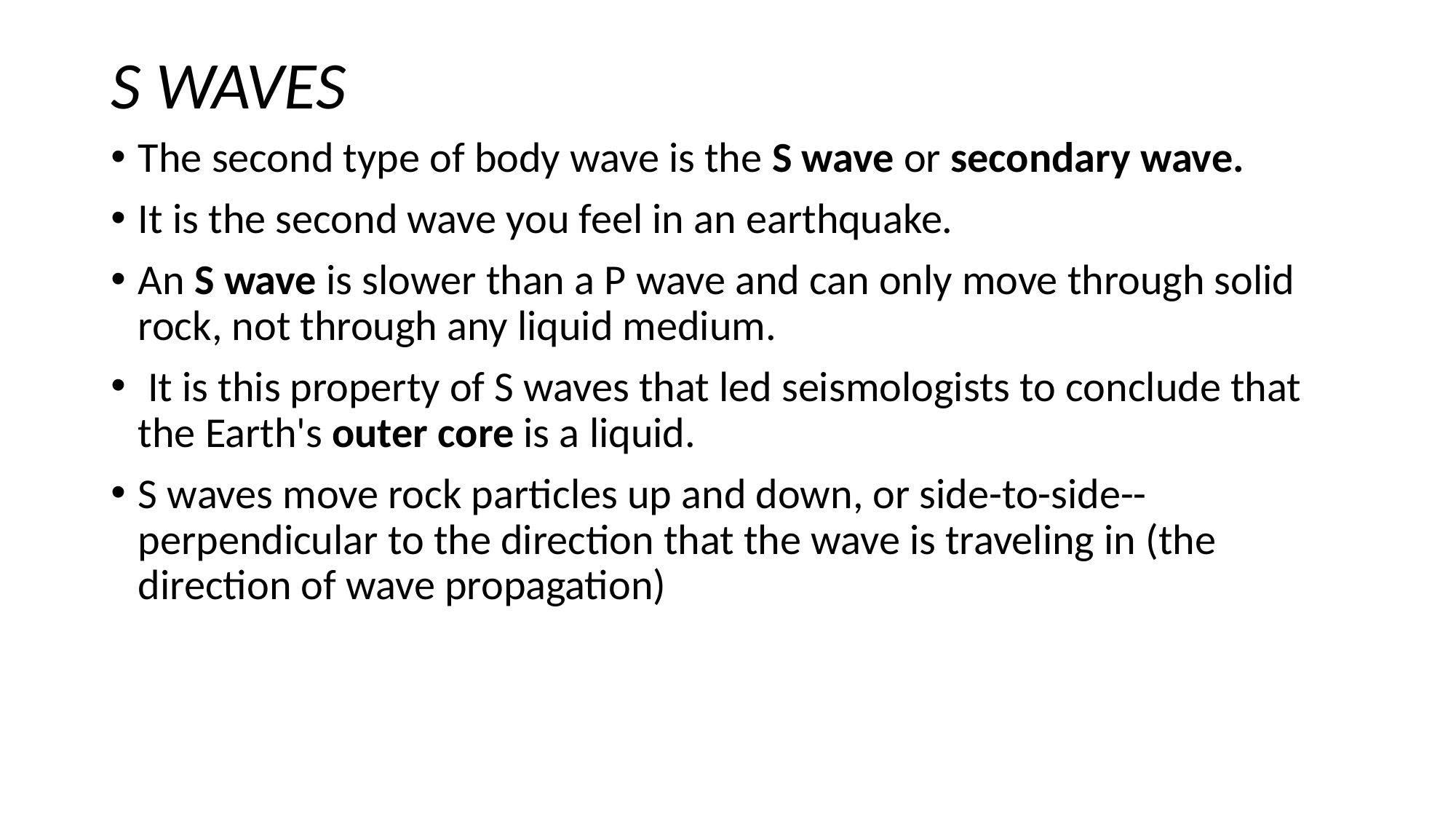

# S WAVES
The second type of body wave is the S wave or secondary wave.
It is the second wave you feel in an earthquake.
An S wave is slower than a P wave and can only move through solid rock, not through any liquid medium.
 It is this property of S waves that led seismologists to conclude that the Earth's outer core is a liquid.
S waves move rock particles up and down, or side-to-side--perpendicular to the direction that the wave is traveling in (the direction of wave propagation)